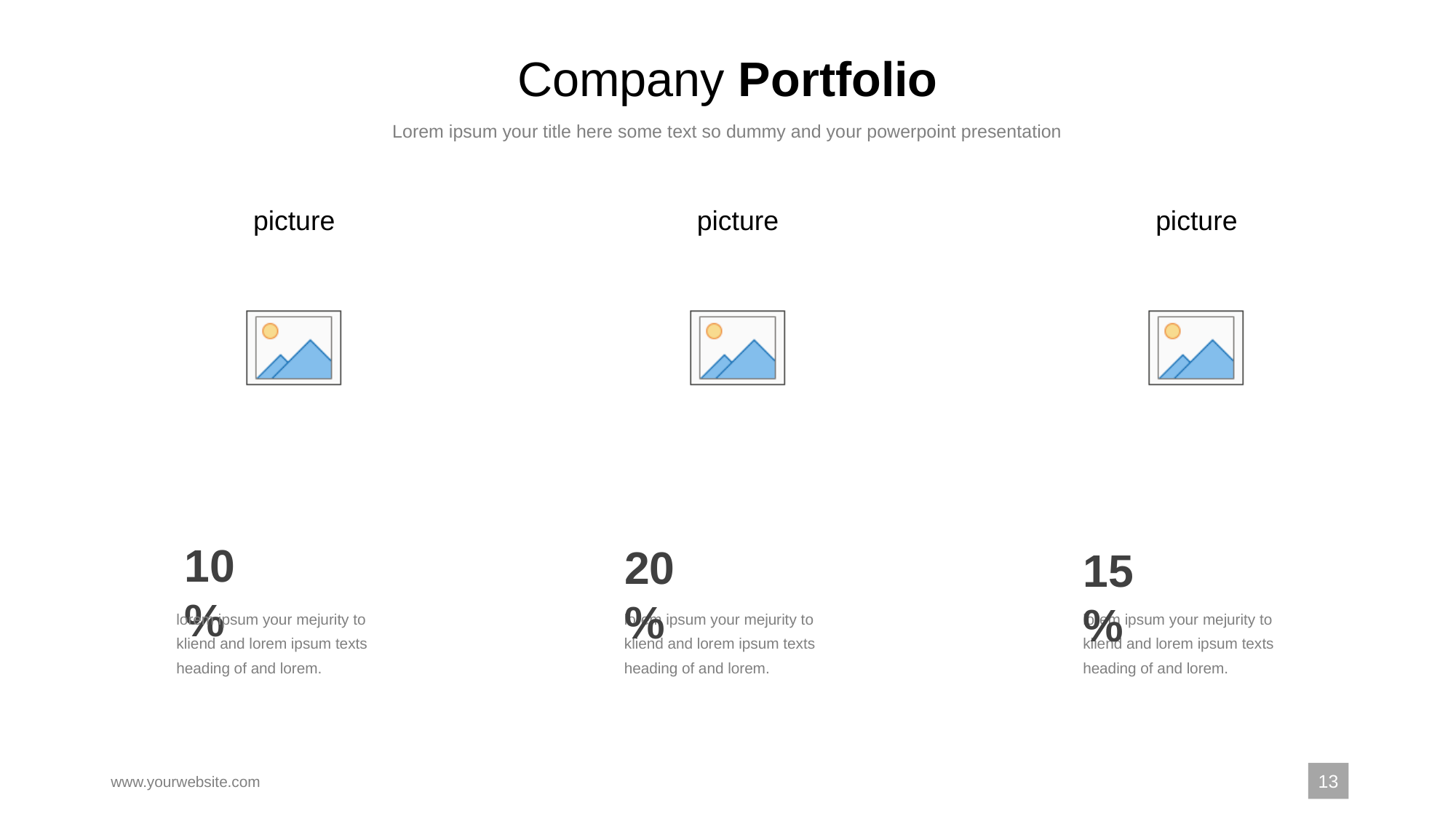

# Company Portfolio
Lorem ipsum your title here some text so dummy and your powerpoint presentation

10%
lorem ipsum your mejurity to
kliend and lorem ipsum texts
heading of and lorem.
20%
lorem ipsum your mejurity to
kliend and lorem ipsum texts
heading of and lorem.
15%
lorem ipsum your mejurity to
kliend and lorem ipsum texts
heading of and lorem.
13
www.yourwebsite.com